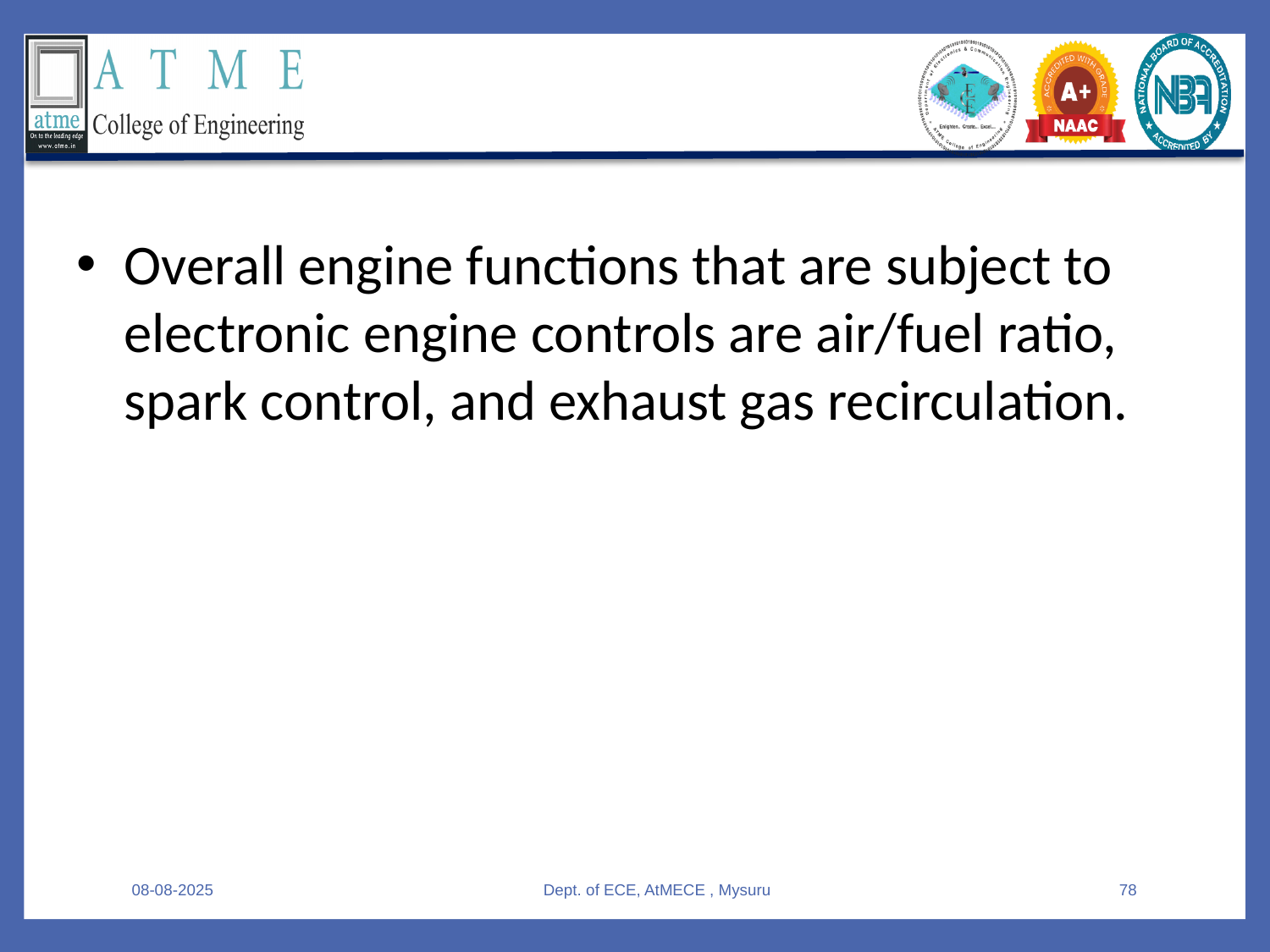

Overall engine functions that are subject to electronic engine controls are air/fuel ratio, spark control, and exhaust gas recirculation.
08-08-2025
Dept. of ECE, AtMECE , Mysuru
78